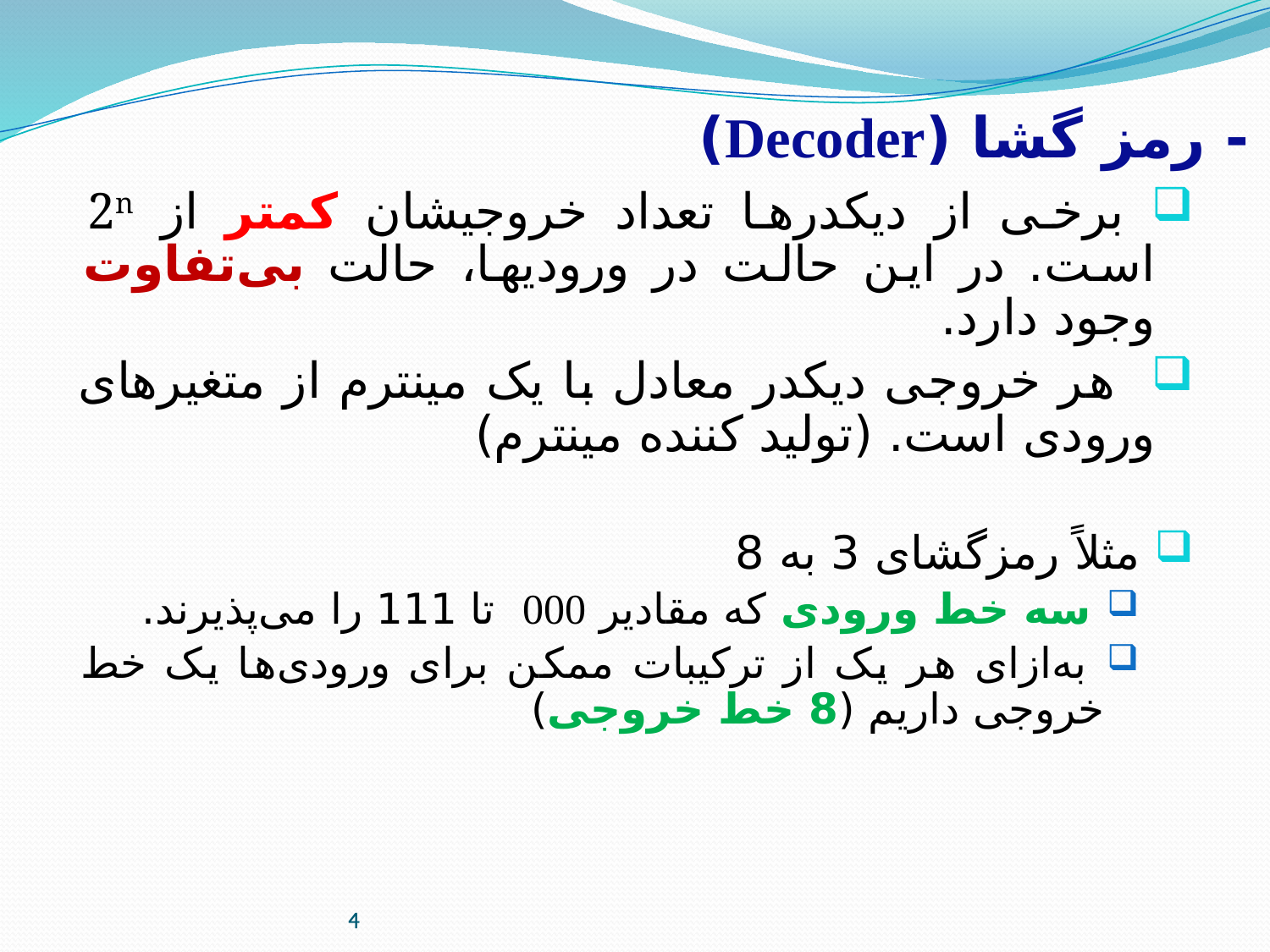

# - رمز گشا (Decoder)
 برخی از دیکدرها تعداد خروجیشان کمتر از 2n است. در این حالت در ورودیها، حالت بی‌تفاوت وجود دارد.
  هر خروجی دیکدر معادل با یک مینترم از متغیرهای ورودی است. (تولید کننده مينترم)

 مثلاً رمزگشای 3 به 8
 سه خط ورودی که مقادیر 000  تا 111 را می‌پذیرند.
 به‌ازای هر یک از ترکیبات ممکن برای ورودی‌ها یک خط خروجی داریم (8 خط خروجی)
4